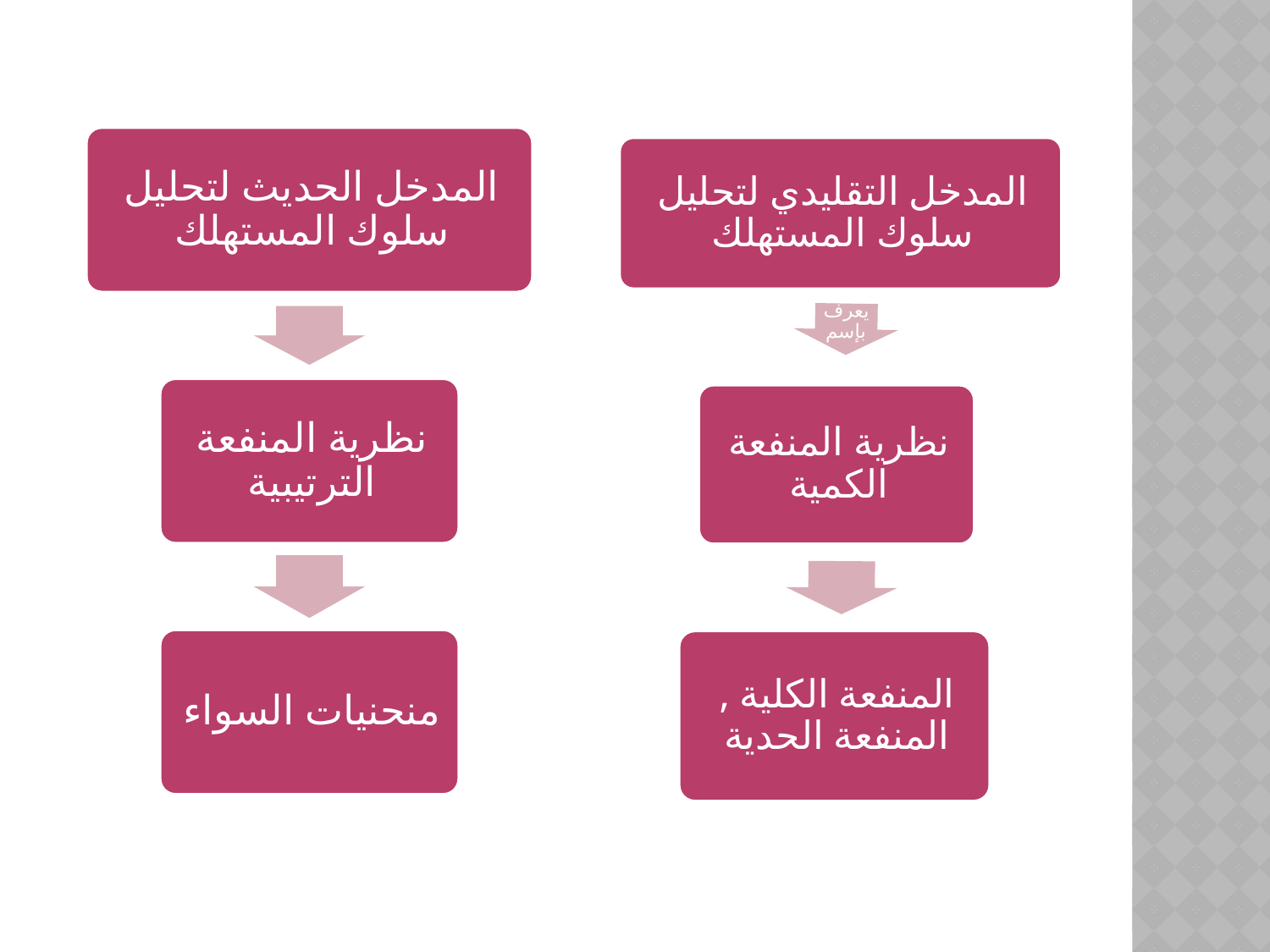

#
المدخل الحديث لتحليل سلوك المستهلك

نظرية المنفعة الترتيبية

منحنيات السواء
المدخل التقليدي لتحليل سلوك المستهلك
يعرف بإسم
نظرية المنفعة الكمية

المنفعة الكلية , المنفعة الحدية